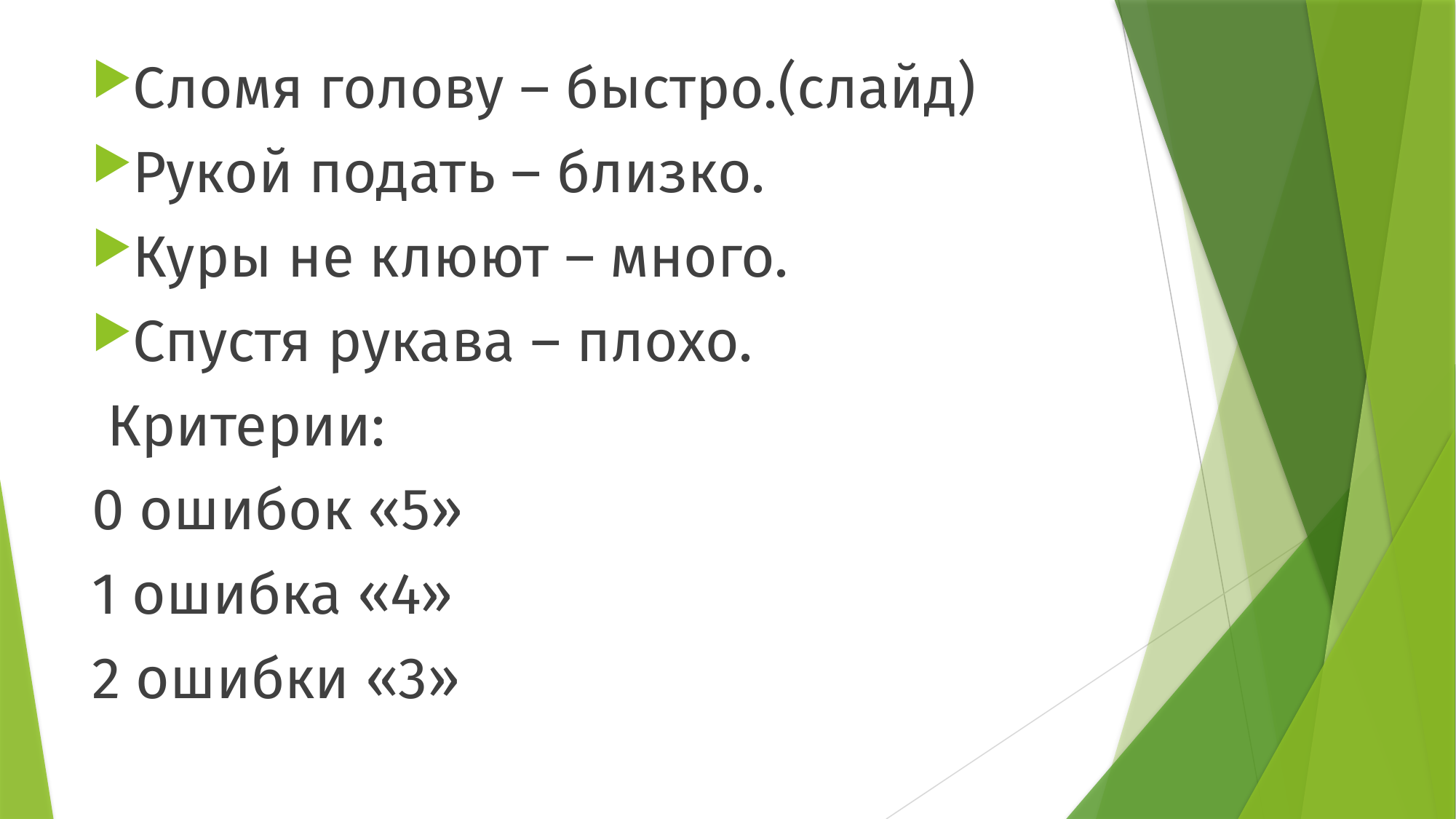

Сломя голову – быстро.(слайд)
Рукой подать – близко.
Куры не клюют – много.
Спустя рукава – плохо.
 Критерии:
0 ошибок «5»
1 ошибка «4»
2 ошибки «3»